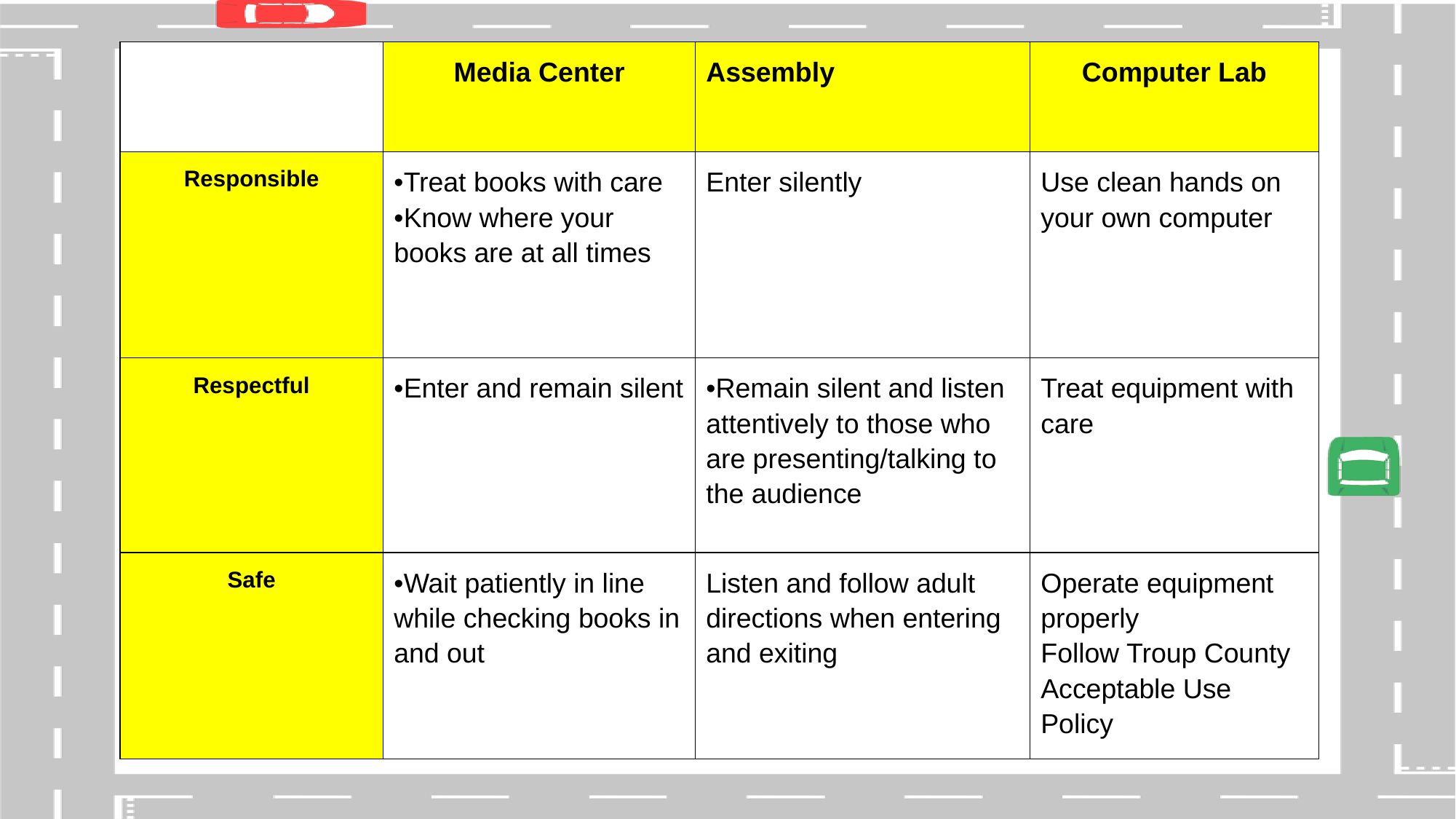

|  | Media Center | Assembly | Computer Lab |
| --- | --- | --- | --- |
| Responsible | •Treat books with care •Know where your books are at all times | Enter silently | Use clean hands on your own computer |
| Respectful | •Enter and remain silent | •Remain silent and listen attentively to those who are presenting/talking to the audience | Treat equipment with care |
| Safe | •Wait patiently in line while checking books in and out | Listen and follow adult directions when entering and exiting | Operate equipment properly Follow Troup County Acceptable Use Policy |